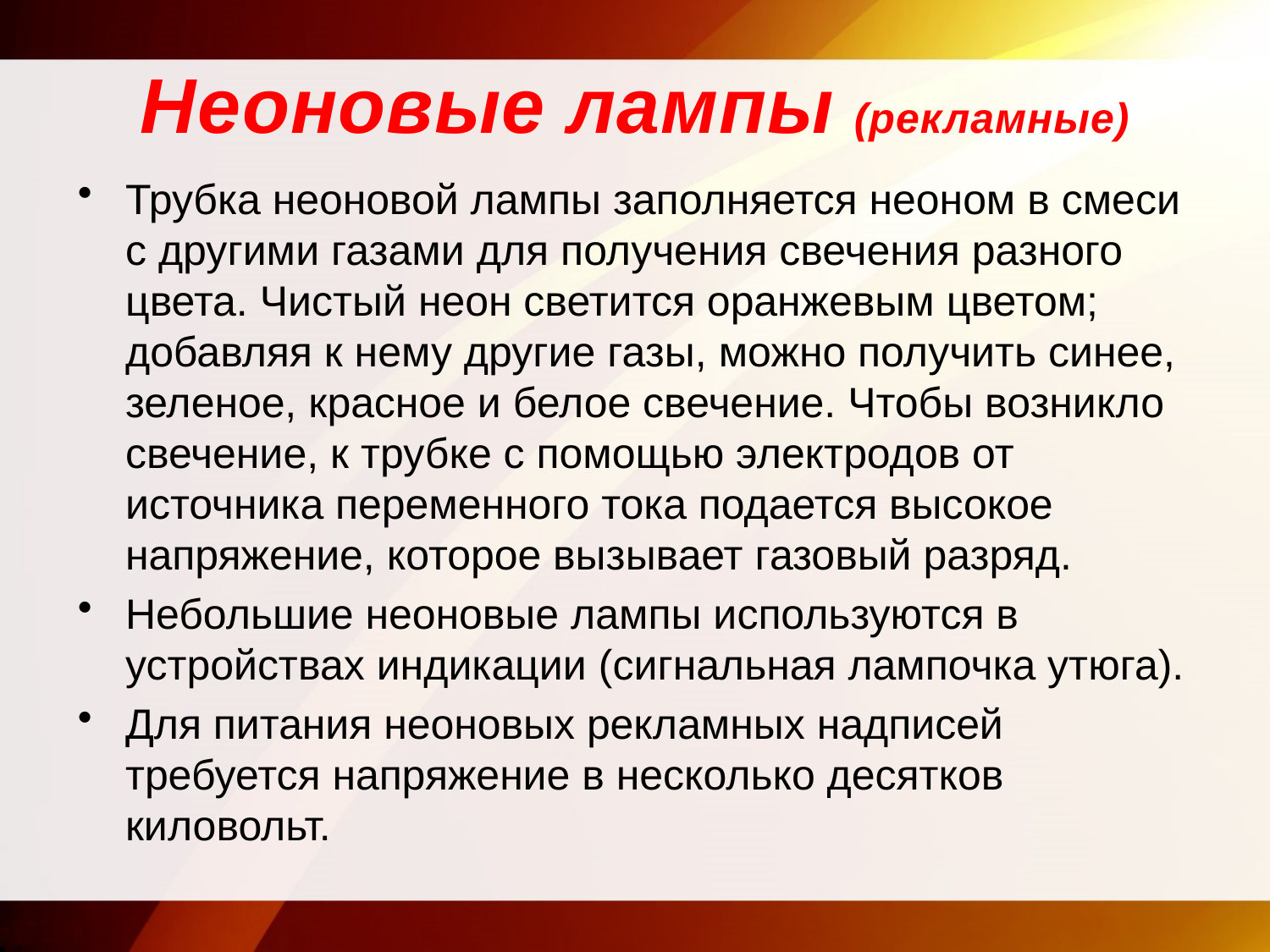

# Неоновые лампы (рекламные)
Трубка неоновой лампы заполняется неоном в смеси с другими газами для получения свечения разного цвета. Чистый неон светится оранжевым цветом; добавляя к нему другие газы, можно получить синее, зеленое, красное и белое свечение. Чтобы возникло свечение, к трубке с помощью электродов от источника переменного тока подается высокое напряжение, которое вызывает газовый разряд.
Небольшие неоновые лампы используются в устройствах индикации (сигнальная лампочка утюга).
Для питания неоновых рекламных надписей требуется напряжение в несколько десятков киловольт.